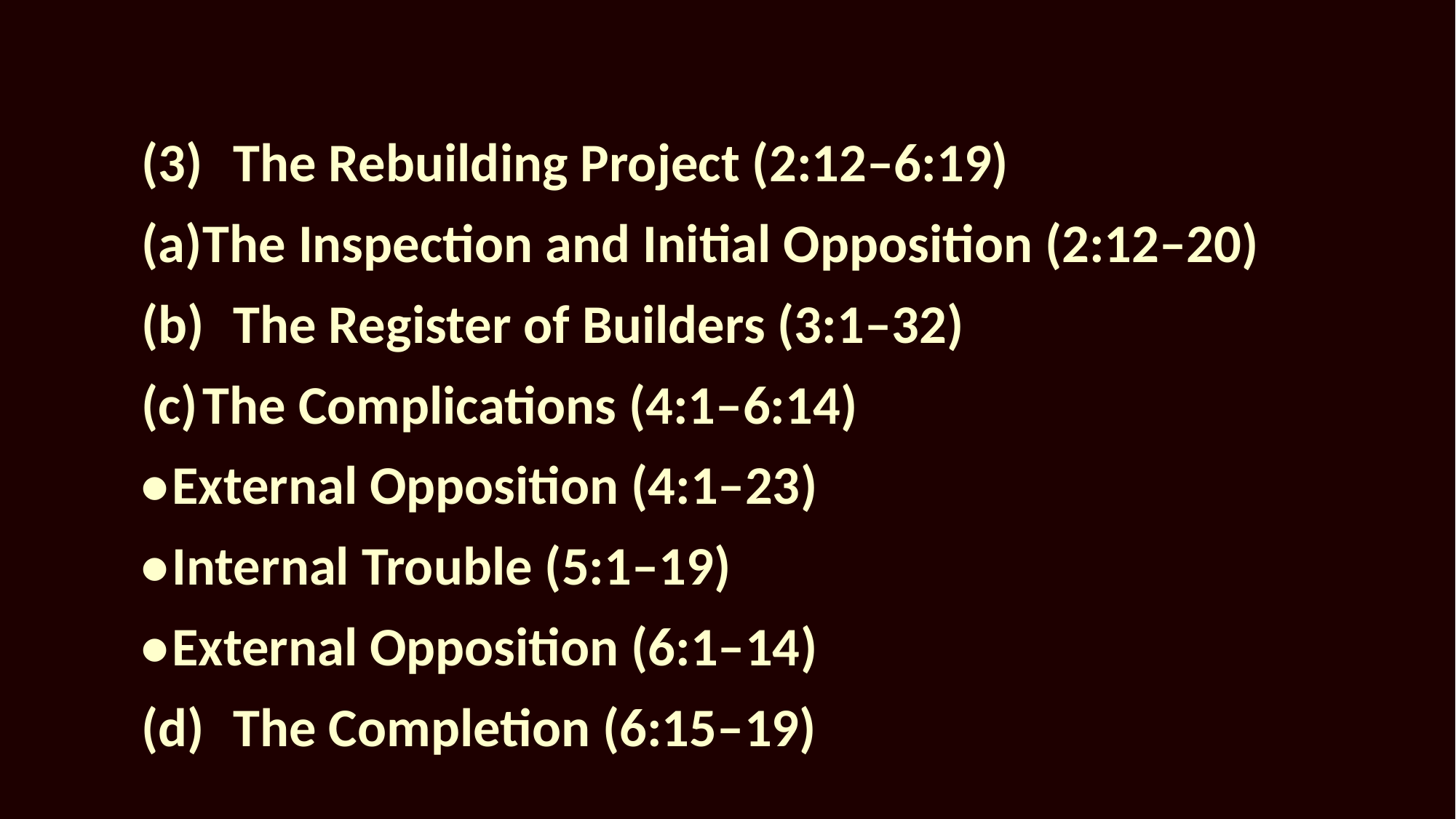

(3)	The Rebuilding Project (2:12–6:19)
		(a)	The Inspection and Initial Opposition (2:12–20)
		(b)	The Register of Builders (3:1–32)
		(c)	The Complications (4:1–6:14)
				•	External Opposition (4:1–23)
				•	Internal Trouble (5:1–19)
				•	External Opposition (6:1–14)
		(d)	The Completion (6:15–19)